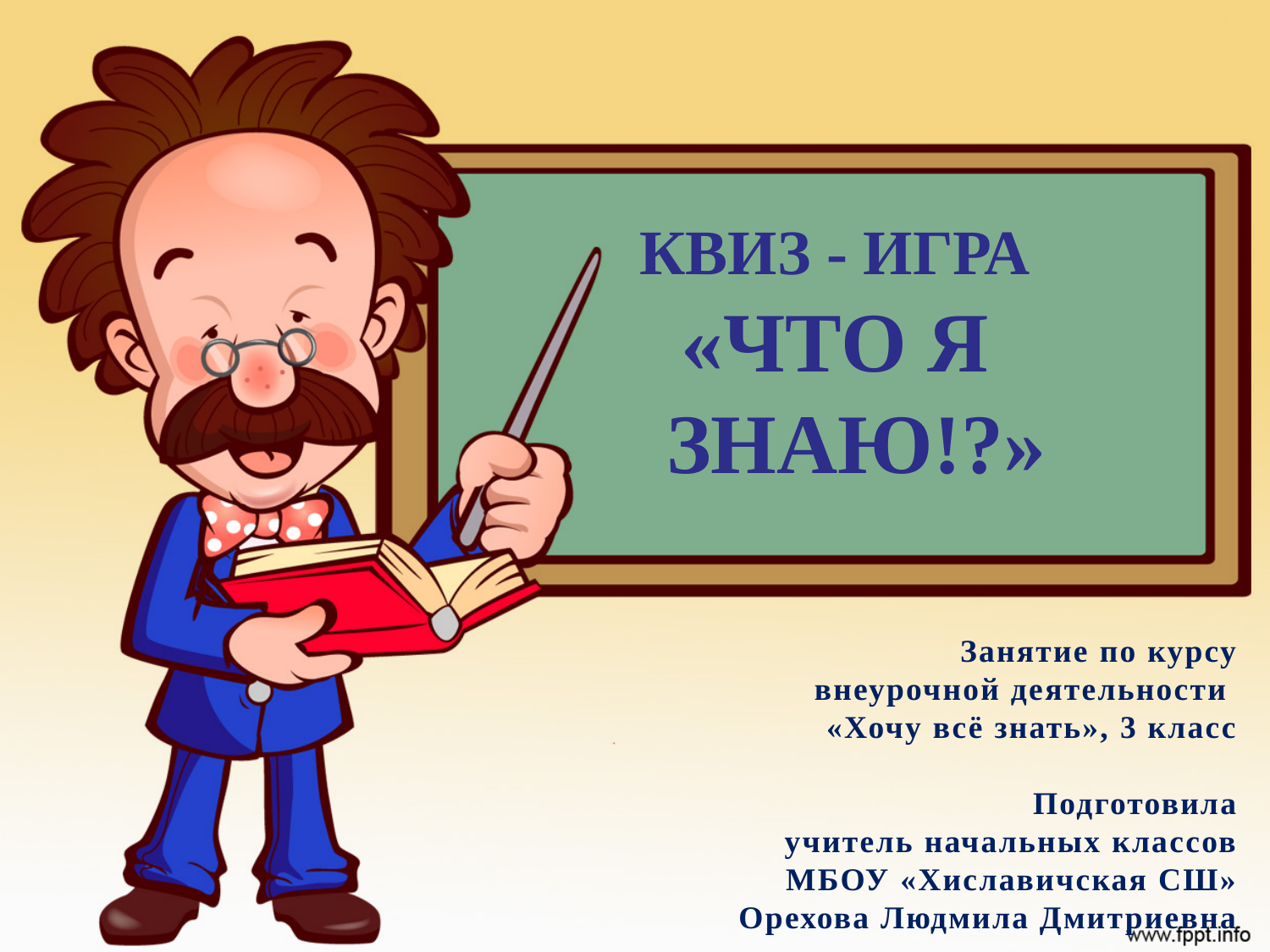

# КВИЗ - игра «Что я знаю!?»

Занятие по курсу
 внеурочной деятельности
«Хочу всё знать», 3 класс

Подготовила
учитель начальных классов
МБОУ «Хиславичская СШ»
Орехова Людмила Дмитриевна